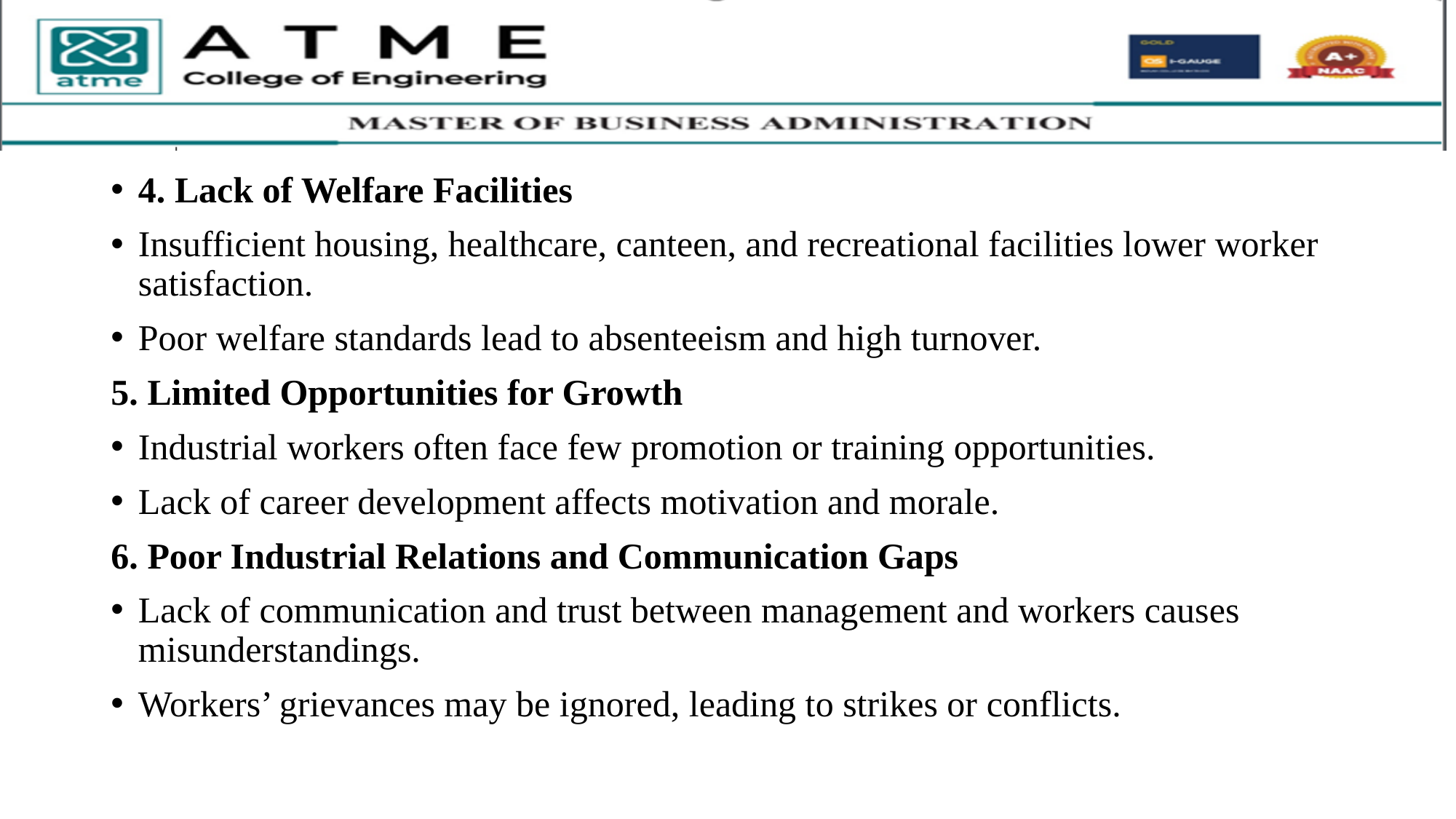

4. Lack of Welfare Facilities
Insufficient housing, healthcare, canteen, and recreational facilities lower worker satisfaction.
Poor welfare standards lead to absenteeism and high turnover.
5. Limited Opportunities for Growth
Industrial workers often face few promotion or training opportunities.
Lack of career development affects motivation and morale.
6. Poor Industrial Relations and Communication Gaps
Lack of communication and trust between management and workers causes misunderstandings.
Workers’ grievances may be ignored, leading to strikes or conflicts.